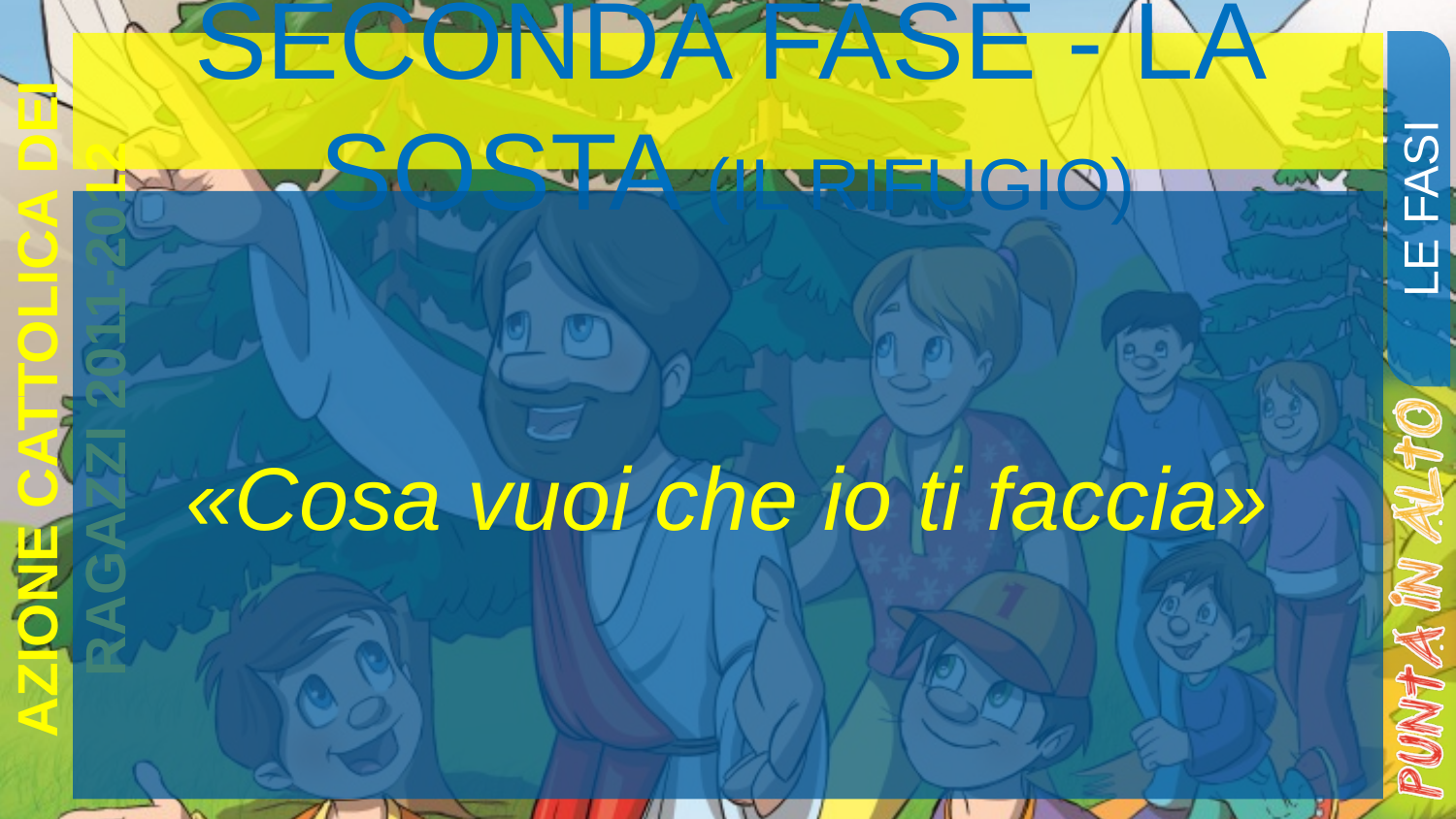

# SECONDA FASE - LA SOSTA (il rifugio)
LE FASI
«Cosa vuoi che io ti faccia»